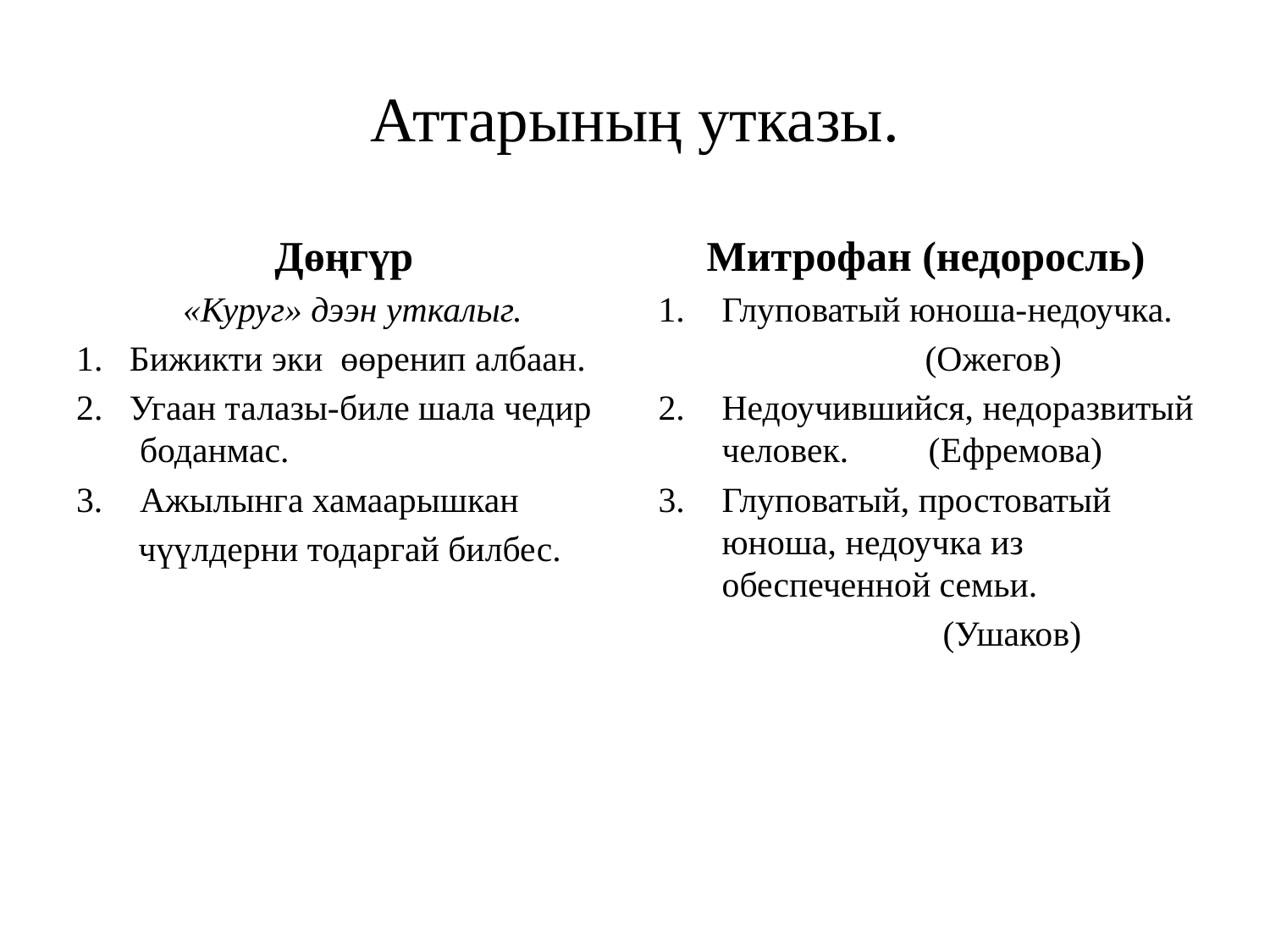

# Аттарының утказы.
Дөңгүр
            «Куруг» дээн уткалыг.
1.   Бижикти эки  өөренип албаан.
2.   Угаан талазы-биле шала чедир боданмас.
Ажылынга хамаарышкан
       чүүлдерни тодаргай билбес.
Митрофан (недоросль)
Глуповатый юноша-недоучка.
                              (Ожегов)
Недоучившийся, недоразвитый человек.         (Ефремова)
Глуповатый, простоватый юноша, недоучка из обеспеченной семьи.
                                (Ушаков)